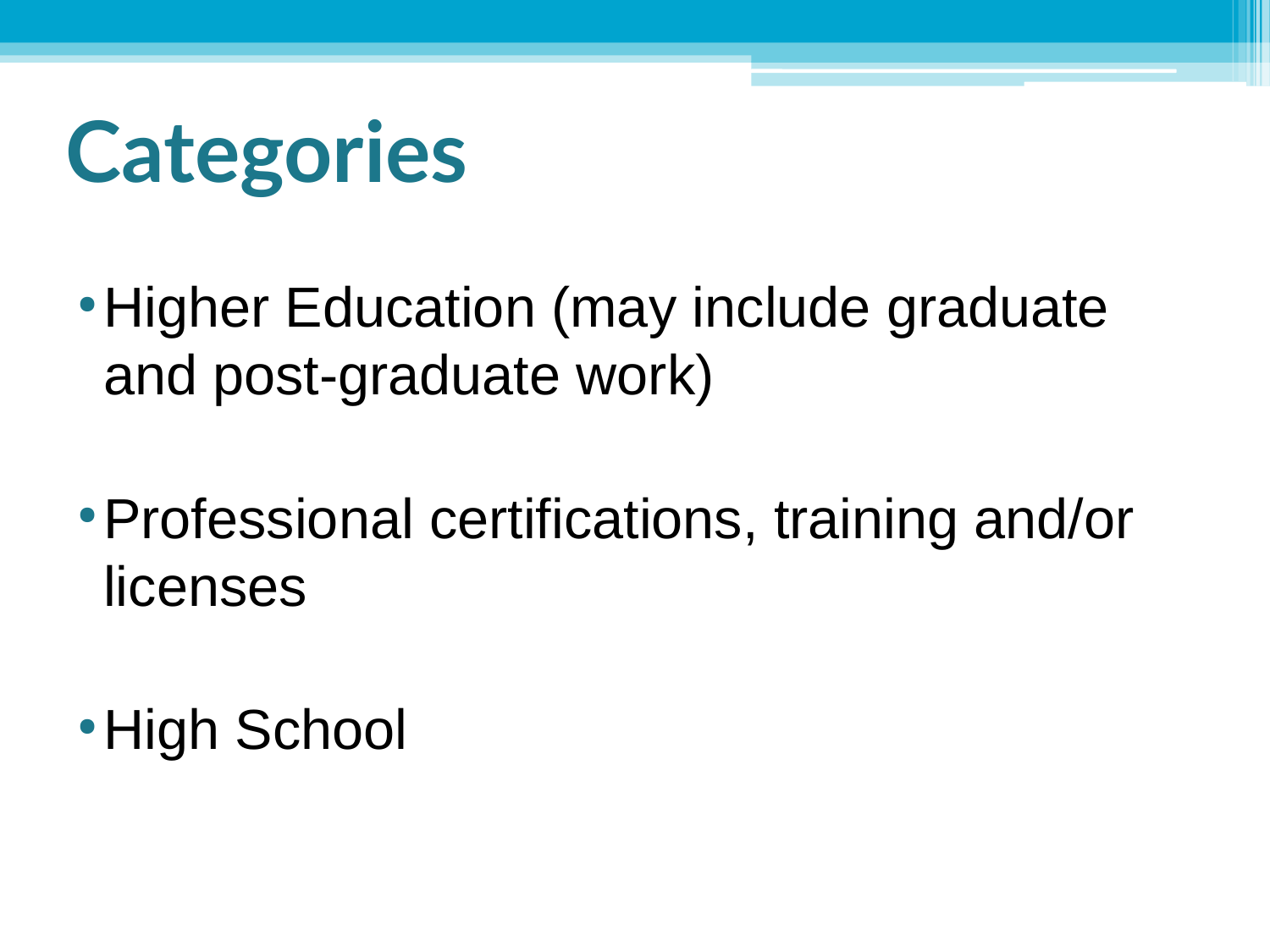

# Categories
Higher Education (may include graduate and post-graduate work)

Professional certifications, training and/or licenses

High School